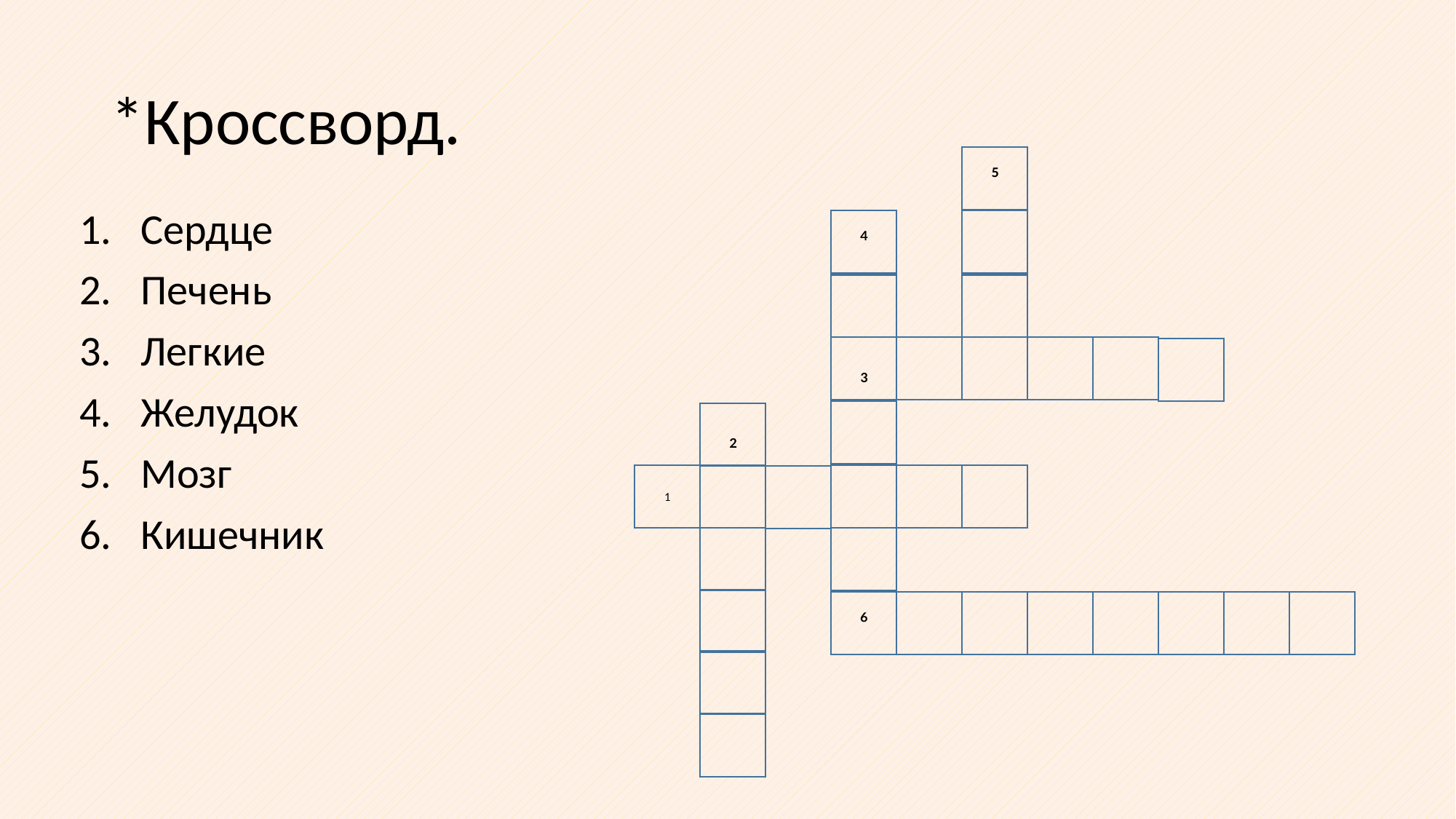

# *Кроссворд.
⁵
⁴

₃

₂
1

⁶

Сердце
Печень
Легкие
Желудок
Мозг
Кишечник